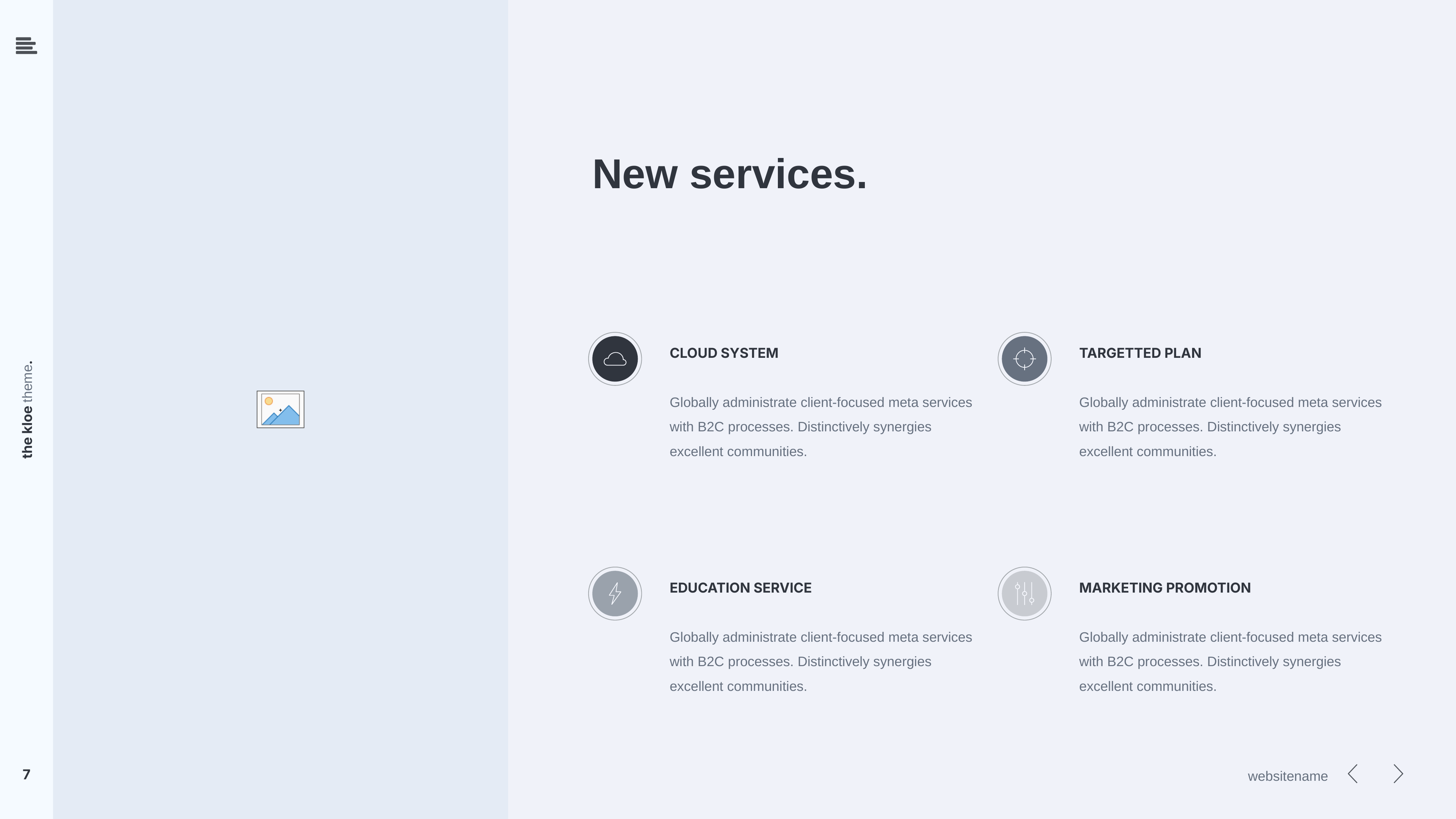

New services.

CLOUD SYSTEM

Globally administrate client-focused meta services with B2C processes. Distinctively synergies excellent communities.
TARGETTED PLAN

Globally administrate client-focused meta services with B2C processes. Distinctively synergies excellent communities.

EDUCATION SERVICE

Globally administrate client-focused meta services with B2C processes. Distinctively synergies excellent communities.
MARKETING PROMOTION

Globally administrate client-focused meta services with B2C processes. Distinctively synergies excellent communities.

7